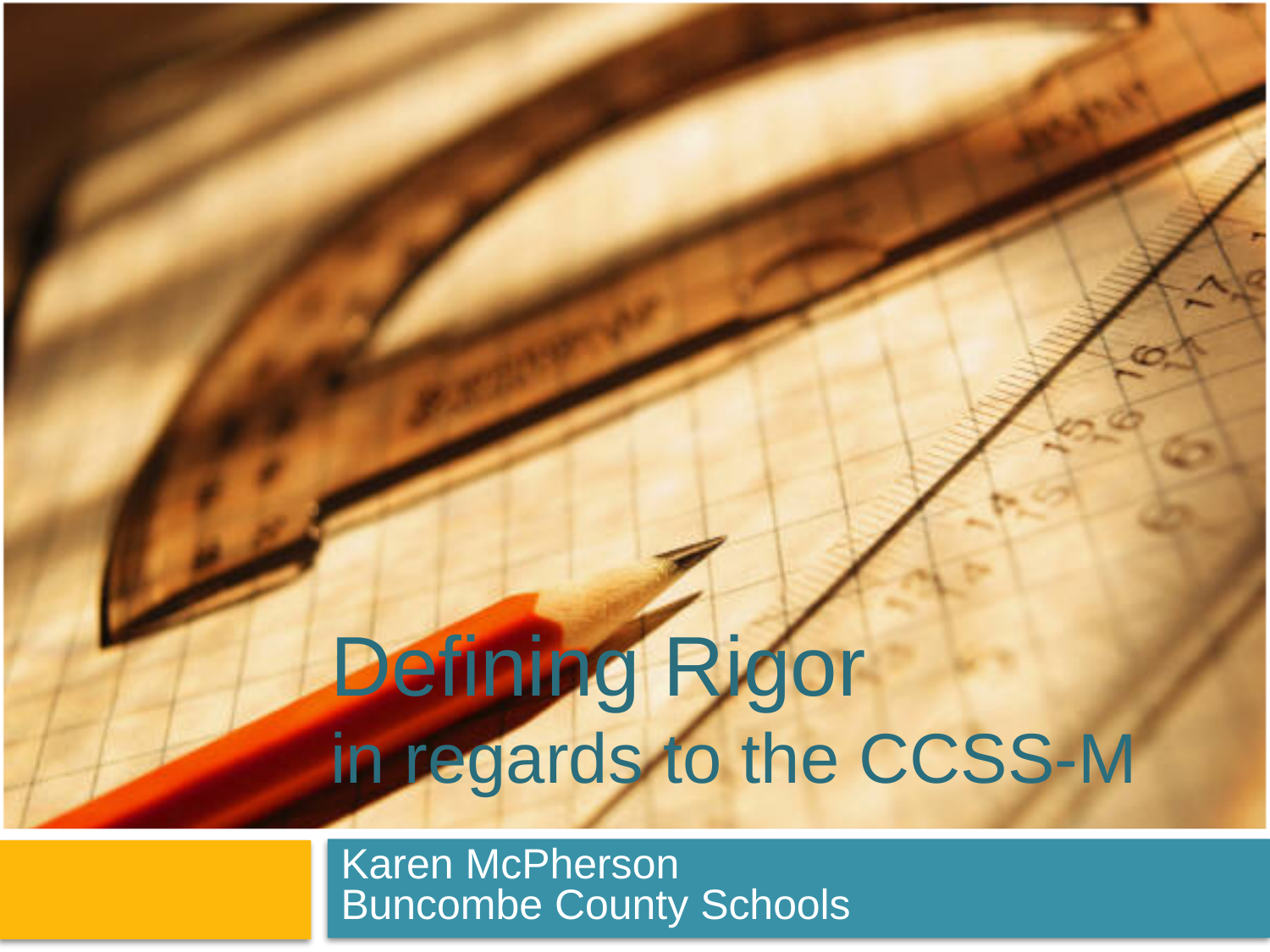

# Defining Rigor in regards to the CCSS-M
Karen McPherson
Buncombe County Schools